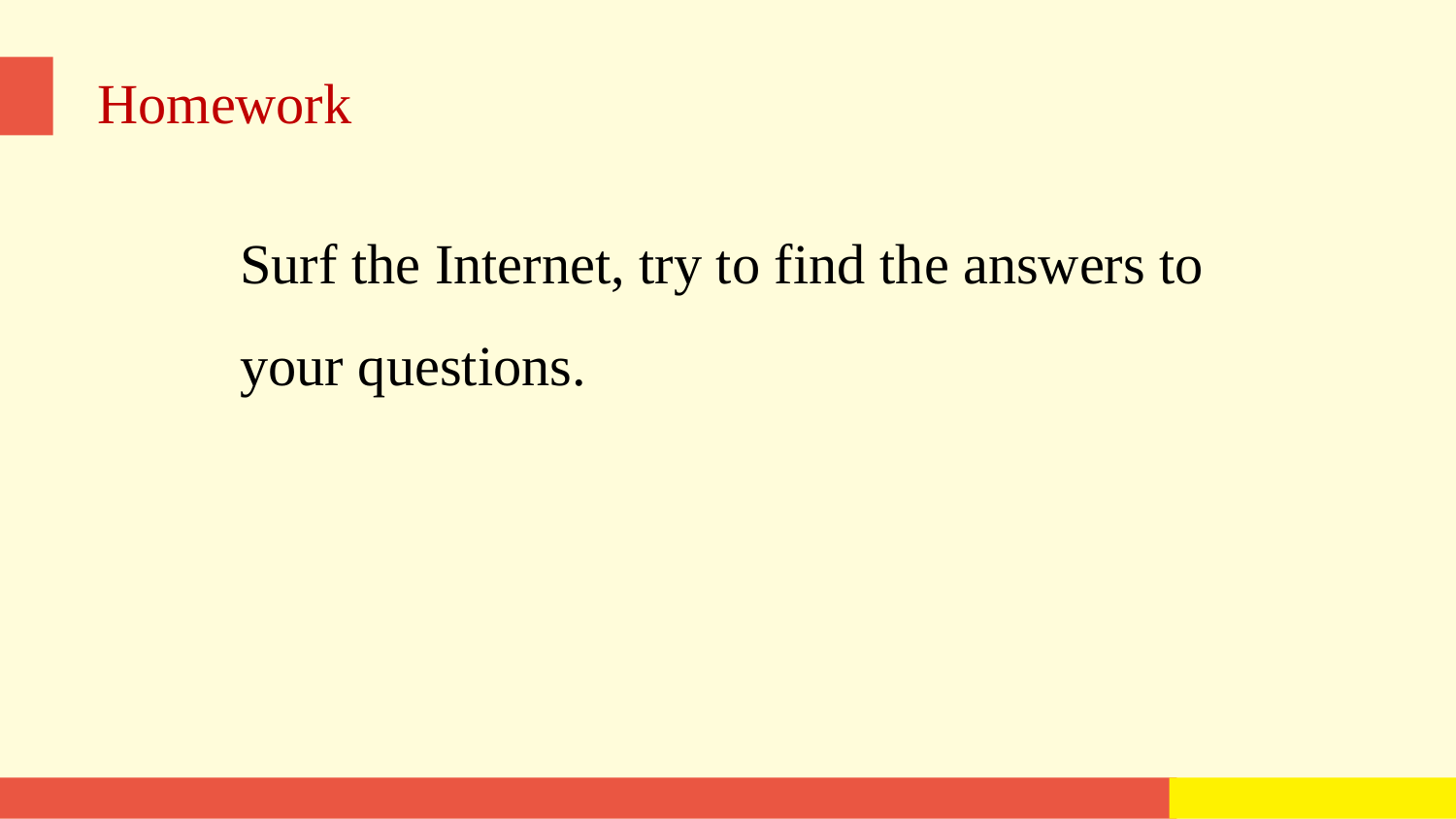

Homework
Surf the Internet, try to find the answers to your questions.